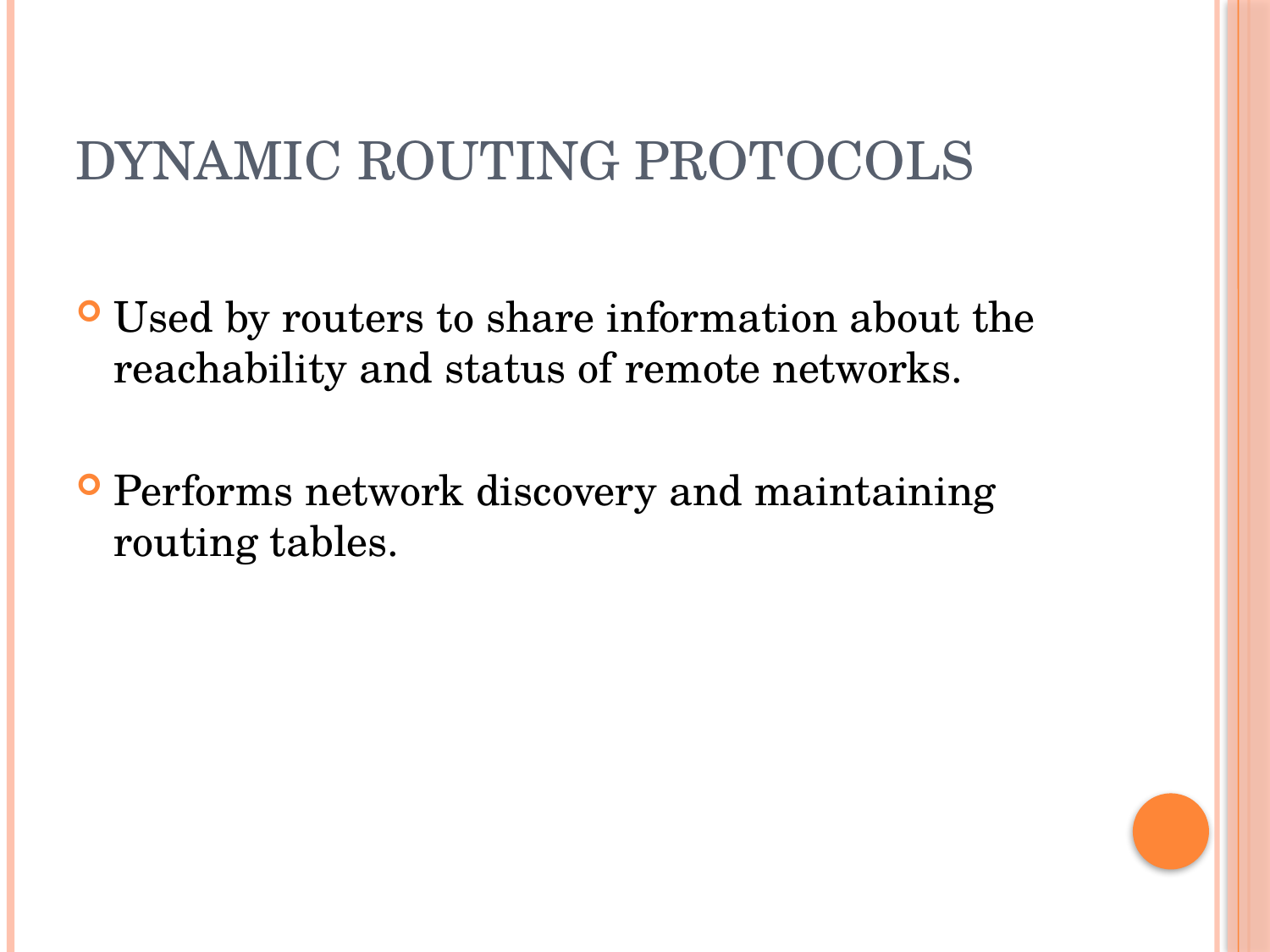

# Dynamic Routing Protocols

Used by routers to share information about the reachability and status of remote networks.

Performs network discovery and maintaining routing tables.